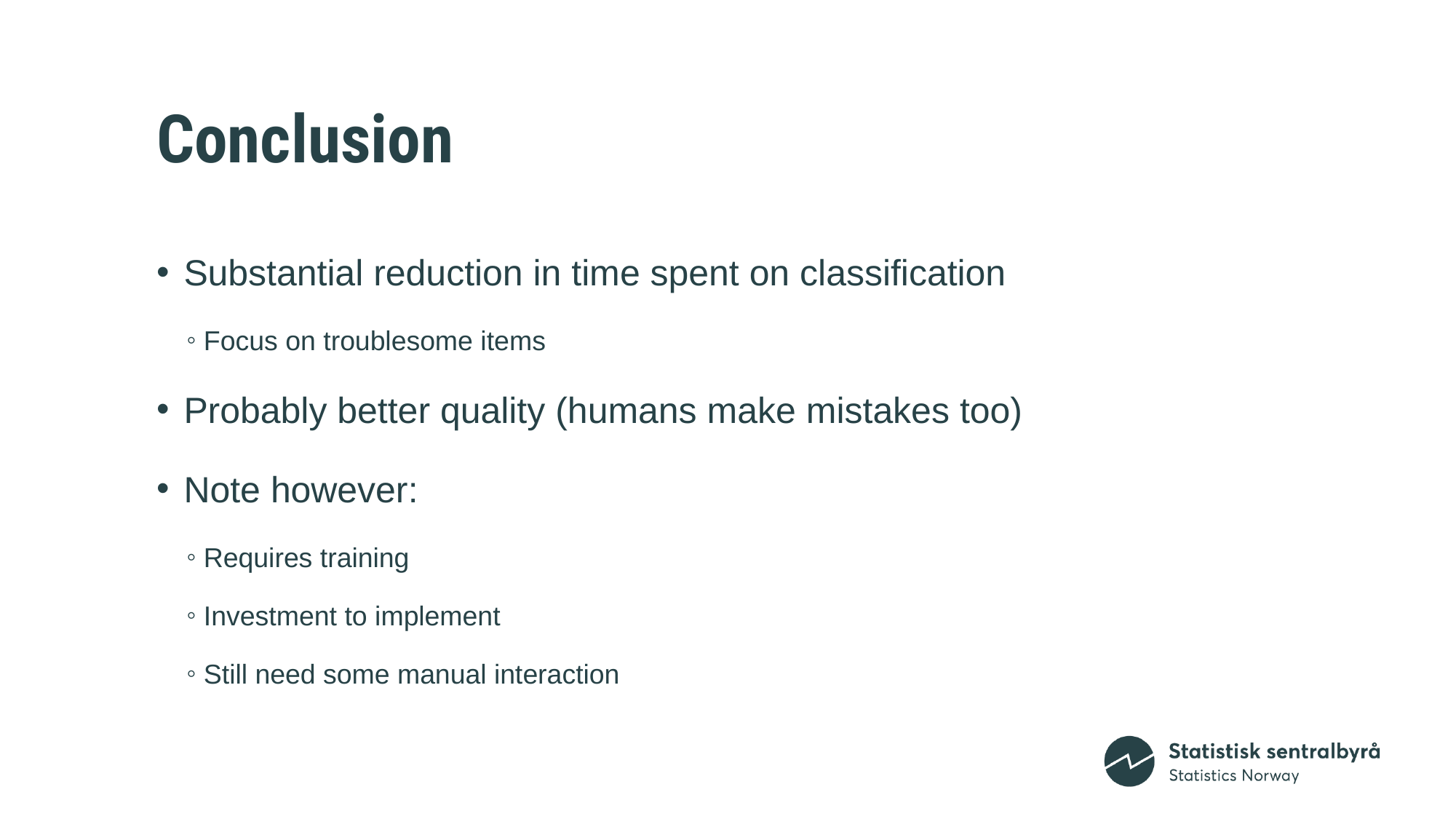

# Conclusion
Substantial reduction in time spent on classification
Focus on troublesome items
Probably better quality (humans make mistakes too)
Note however:
Requires training
Investment to implement
Still need some manual interaction